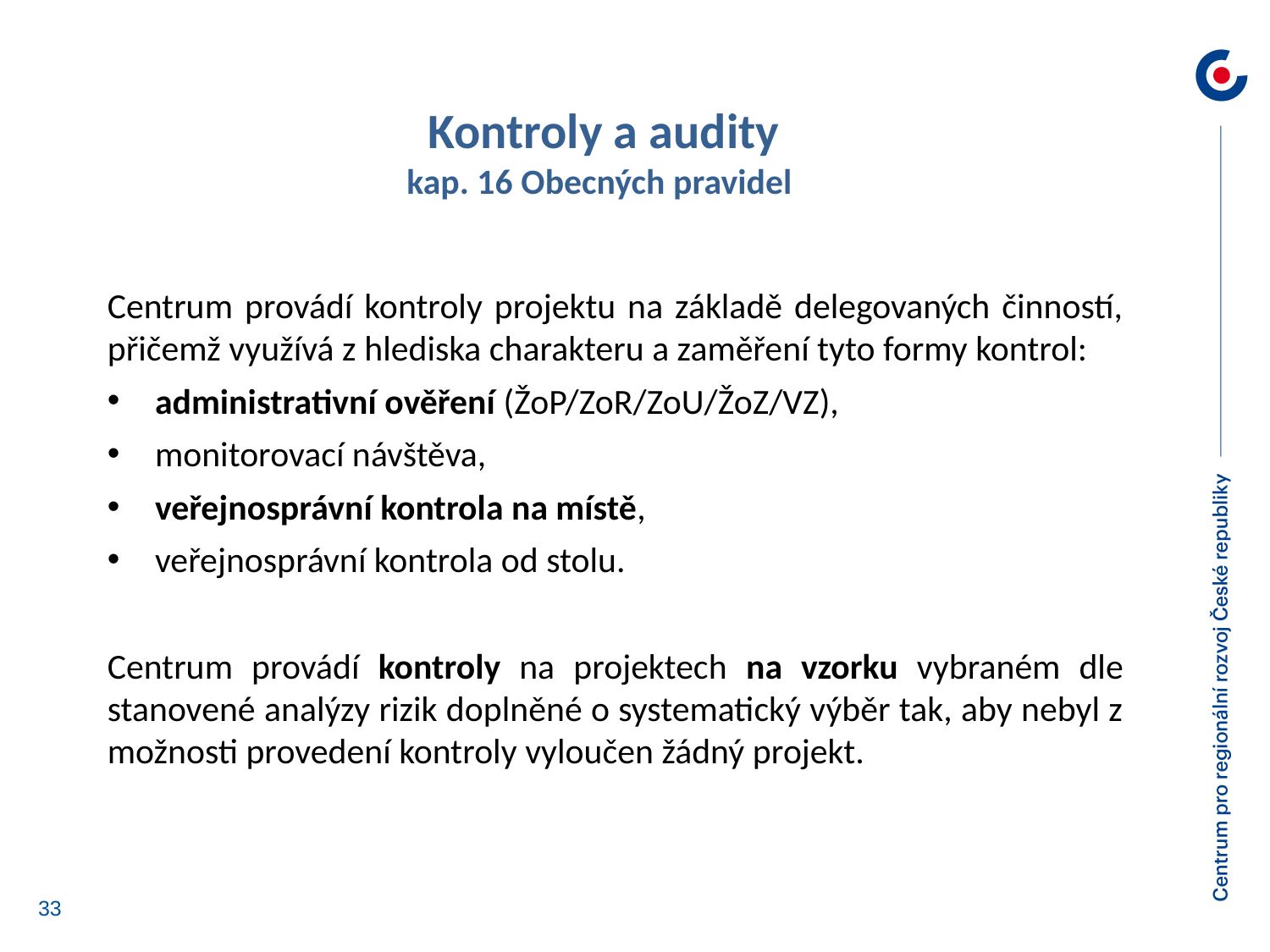

Kontroly a audity
kap. 16 Obecných pravidel
Centrum provádí kontroly projektu na základě delegovaných činností, přičemž využívá z hlediska charakteru a zaměření tyto formy kontrol:
administrativní ověření (ŽoP/ZoR/ZoU/ŽoZ/VZ),
monitorovací návštěva,
veřejnosprávní kontrola na místě,
veřejnosprávní kontrola od stolu.

Centrum provádí kontroly na projektech na vzorku vybraném dle stanovené analýzy rizik doplněné o systematický výběr tak, aby nebyl z možnosti provedení kontroly vyloučen žádný projekt.

33